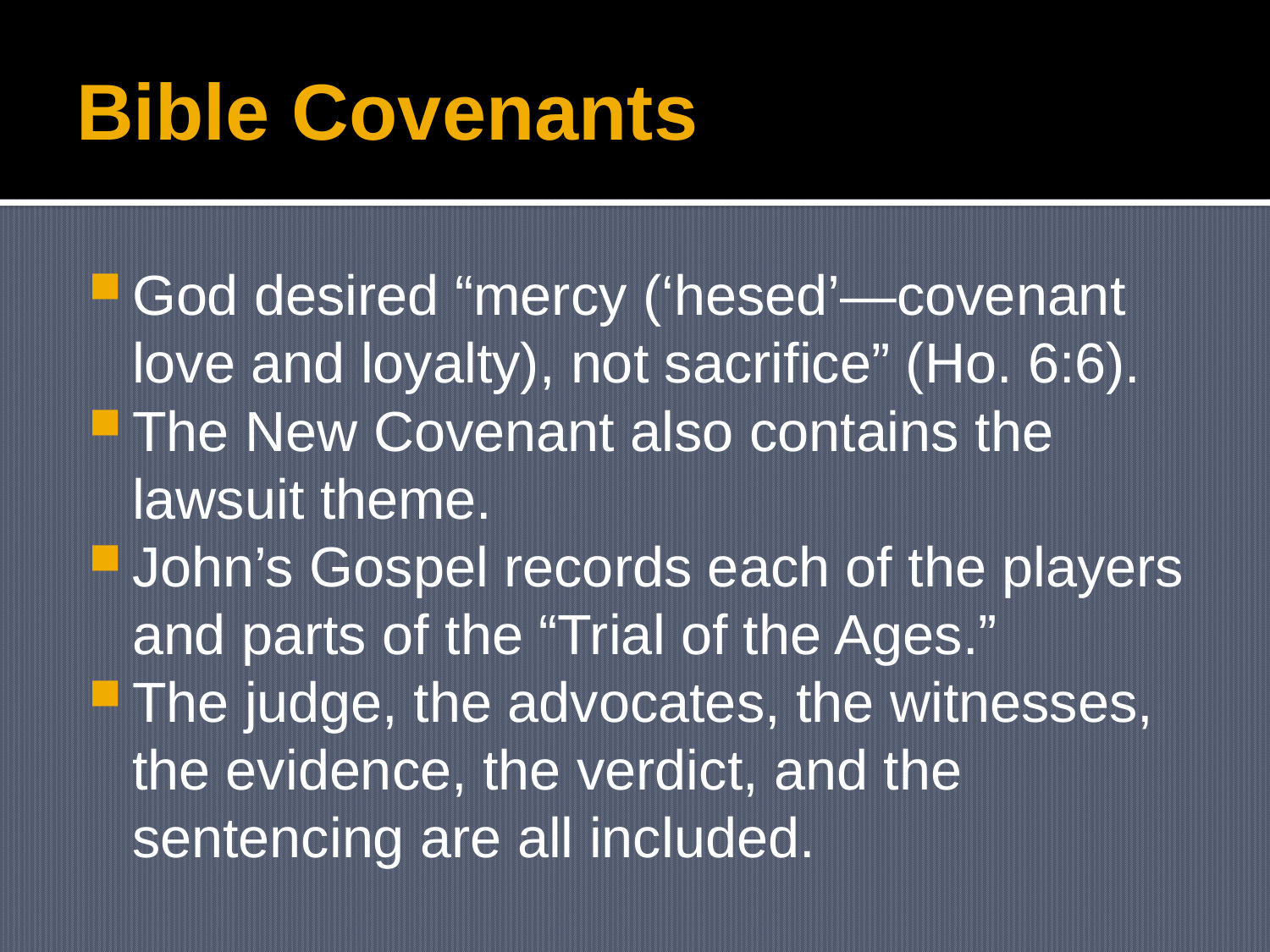

# Bible Covenants
God desired “mercy (‘hesed’—covenant love and loyalty), not sacrifice” (Ho. 6:6).
The New Covenant also contains the lawsuit theme.
John’s Gospel records each of the players and parts of the “Trial of the Ages.”
The judge, the advocates, the witnesses, the evidence, the verdict, and the sentencing are all included.